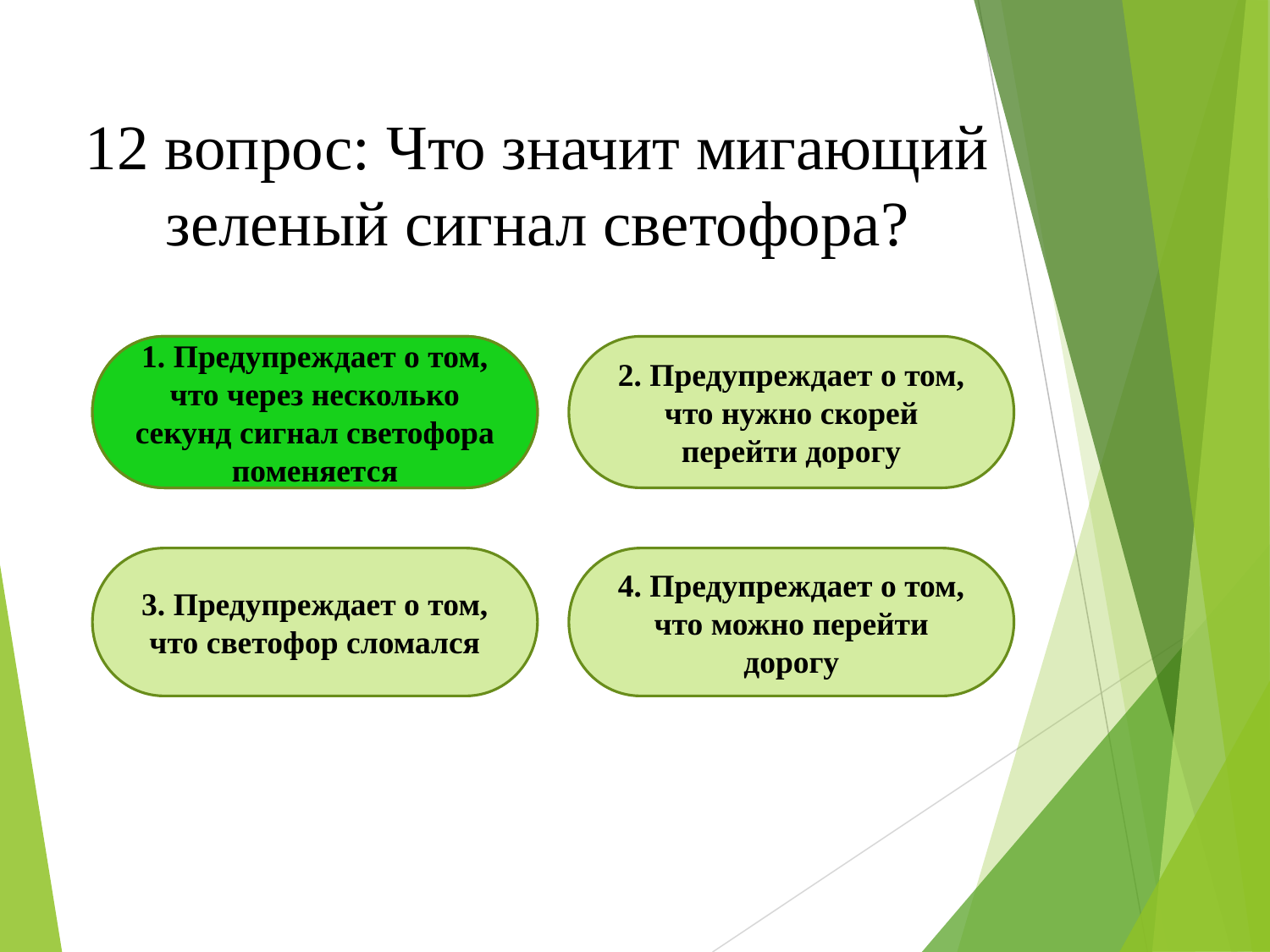

12 вопрос: Что значит мигающий зеленый сигнал светофора?
1. Предупреждает о том, что через несколько секунд сигнал светофора поменяется
2. Предупреждает о том, что нужно скорей перейти дорогу
1. Предупреждает о том, что через несколько секунд сигнал светофора поменяется
3. Предупреждает о том, что светофор сломался
4. Предупреждает о том, что можно перейти дорогу